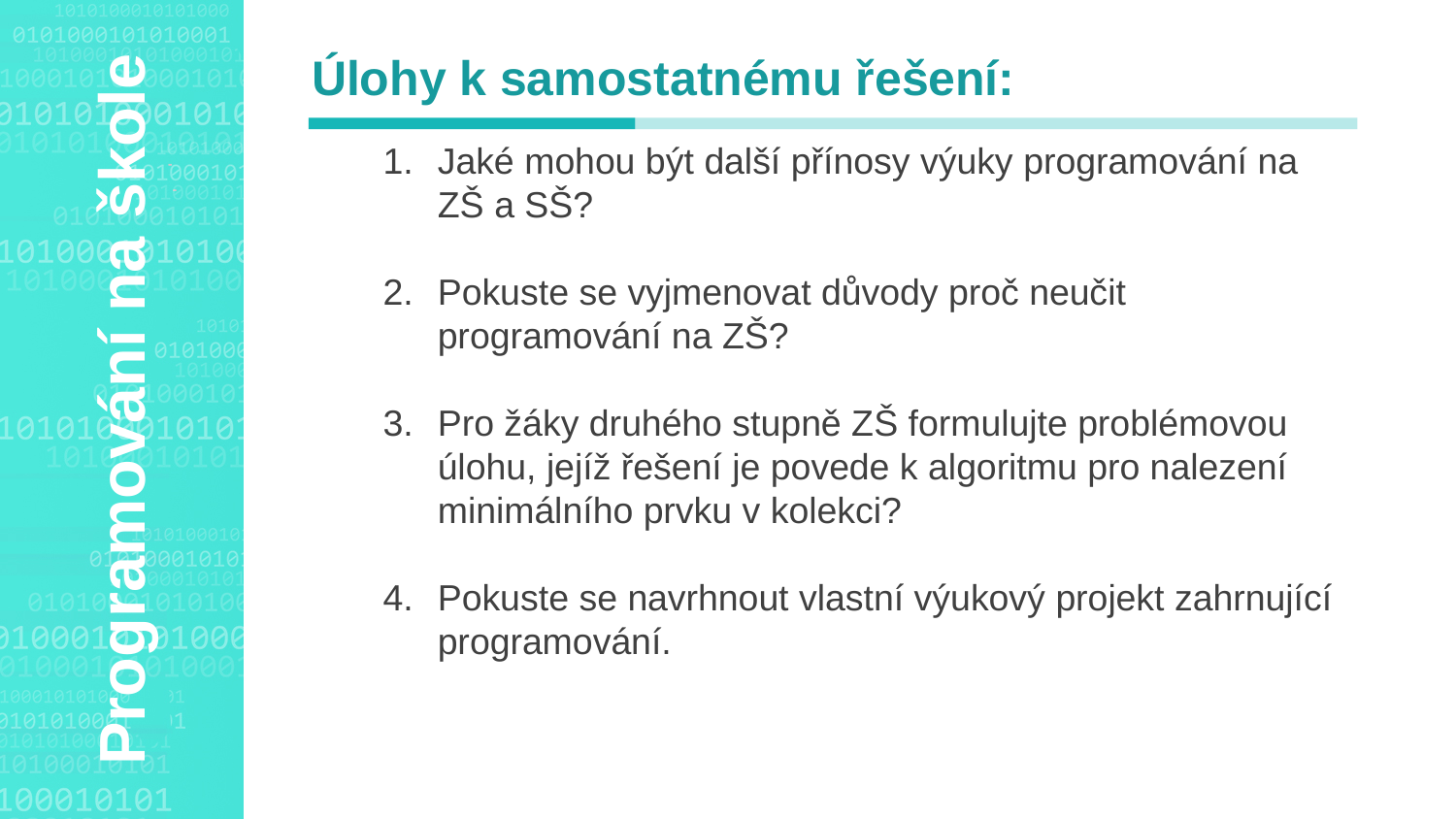

Úlohy k samostatnému řešení:
Jaké mohou být další přínosy výuky programování na ZŠ a SŠ?
Pokuste se vyjmenovat důvody proč neučit programování na ZŠ?
Pro žáky druhého stupně ZŠ formulujte problémovou úlohu, jejíž řešení je povede k algoritmu pro nalezení minimálního prvku v kolekci?
Pokuste se navrhnout vlastní výukový projekt zahrnující programování.
Agenda Style

Programování na škole